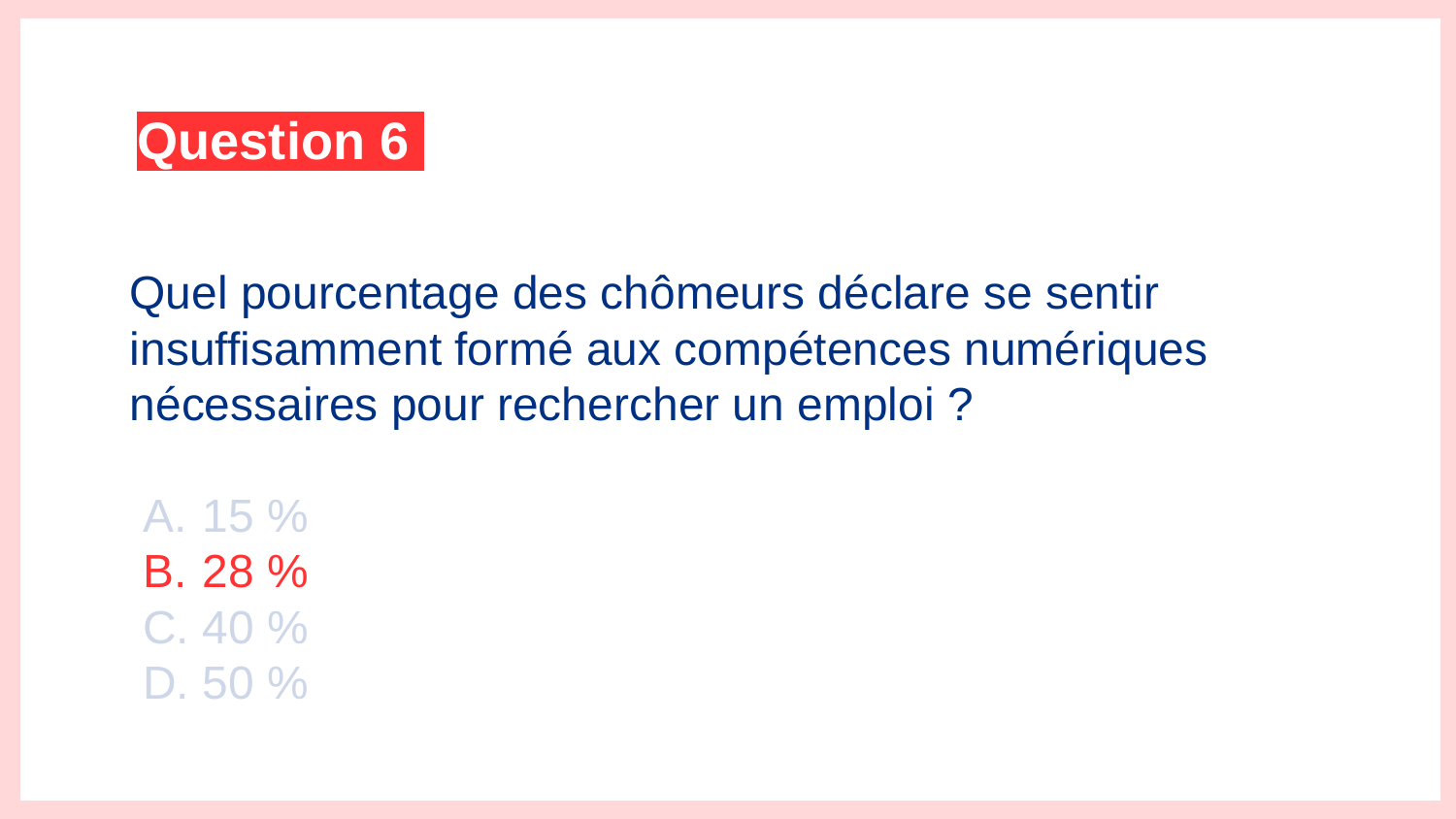

Question 6
Quel pourcentage des chômeurs déclare se sentir insuffisamment formé aux compétences numériques nécessaires pour rechercher un emploi ?

15 %
28 %
40 %
50 %